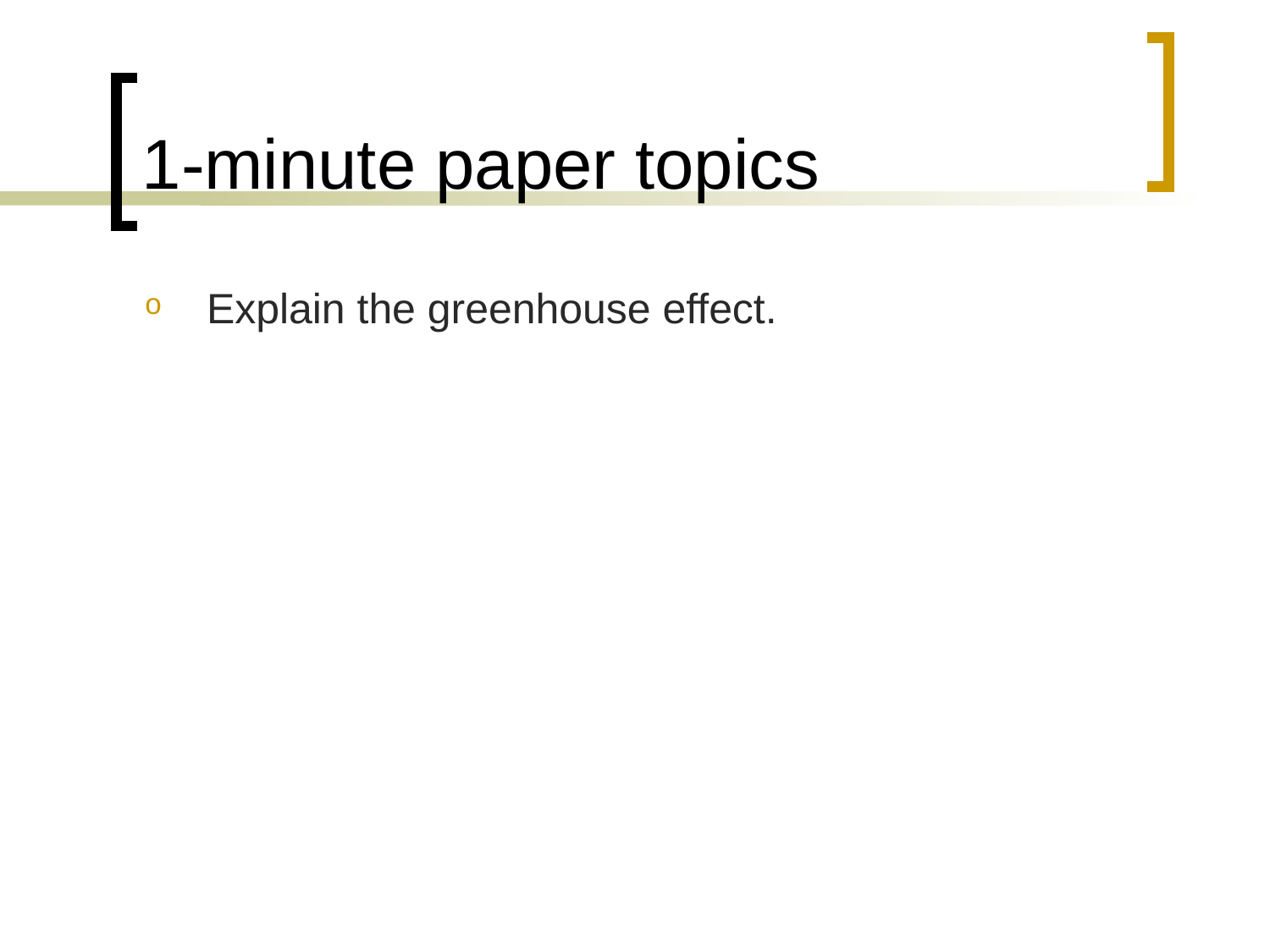

# 1-minute paper topics
Explain the greenhouse effect.